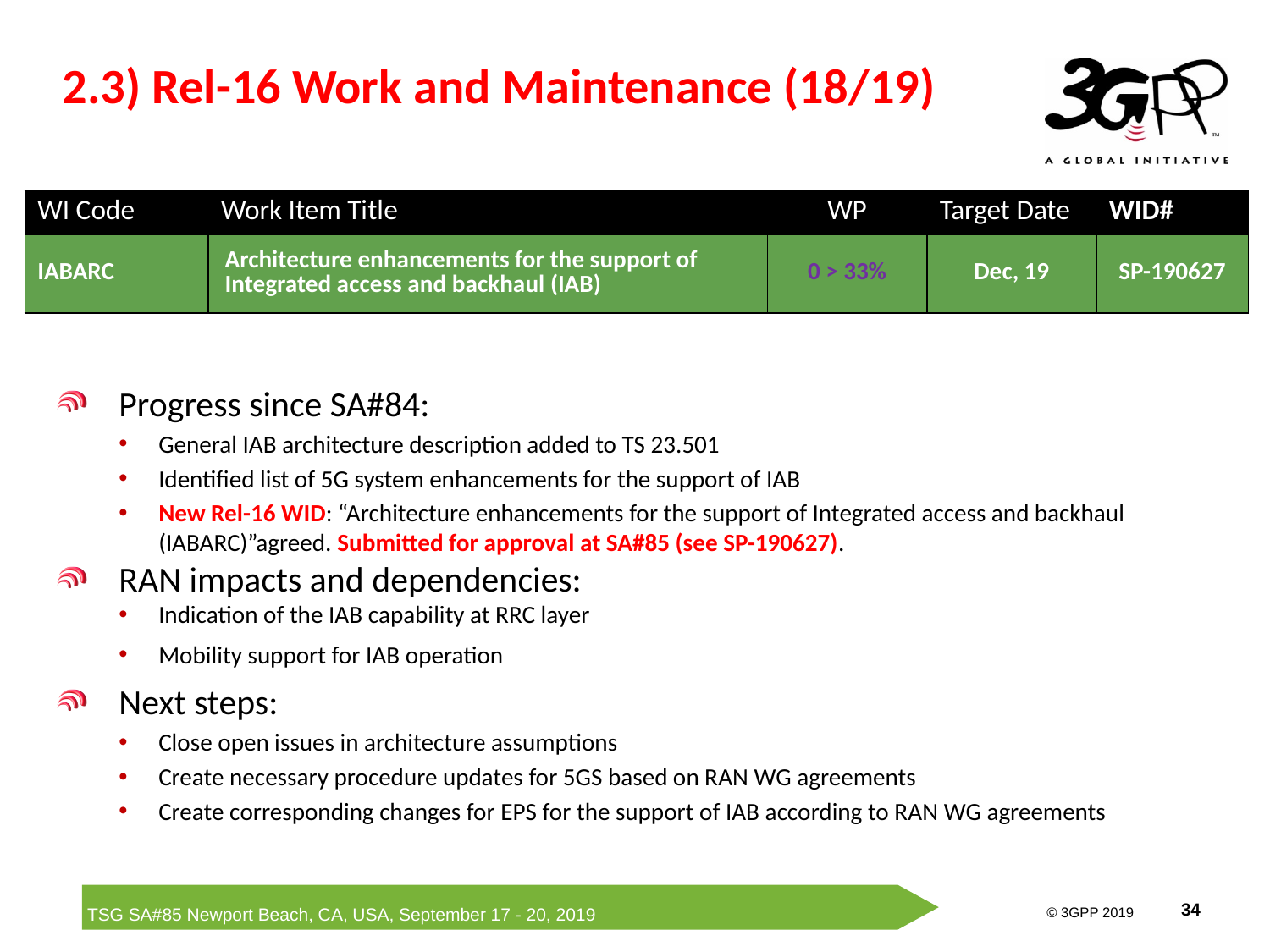

# 2.3) Rel-16 Work and Maintenance (18/19)
| WI Code | Work Item Title | WP | Target Date | WID# |
| --- | --- | --- | --- | --- |
| IABARC | Architecture enhancements for the support of Integrated access and backhaul (IAB) | 0 > 33% | Dec, 19 | SP-190627 |
Progress since SA#84:
General IAB architecture description added to TS 23.501
Identified list of 5G system enhancements for the support of IAB
New Rel-16 WID: “Architecture enhancements for the support of Integrated access and backhaul (IABARC)”agreed. Submitted for approval at SA#85 (see SP-190627).
RAN impacts and dependencies:
Indication of the IAB capability at RRC layer
Mobility support for IAB operation
Next steps:
Close open issues in architecture assumptions
Create necessary procedure updates for 5GS based on RAN WG agreements
Create corresponding changes for EPS for the support of IAB according to RAN WG agreements